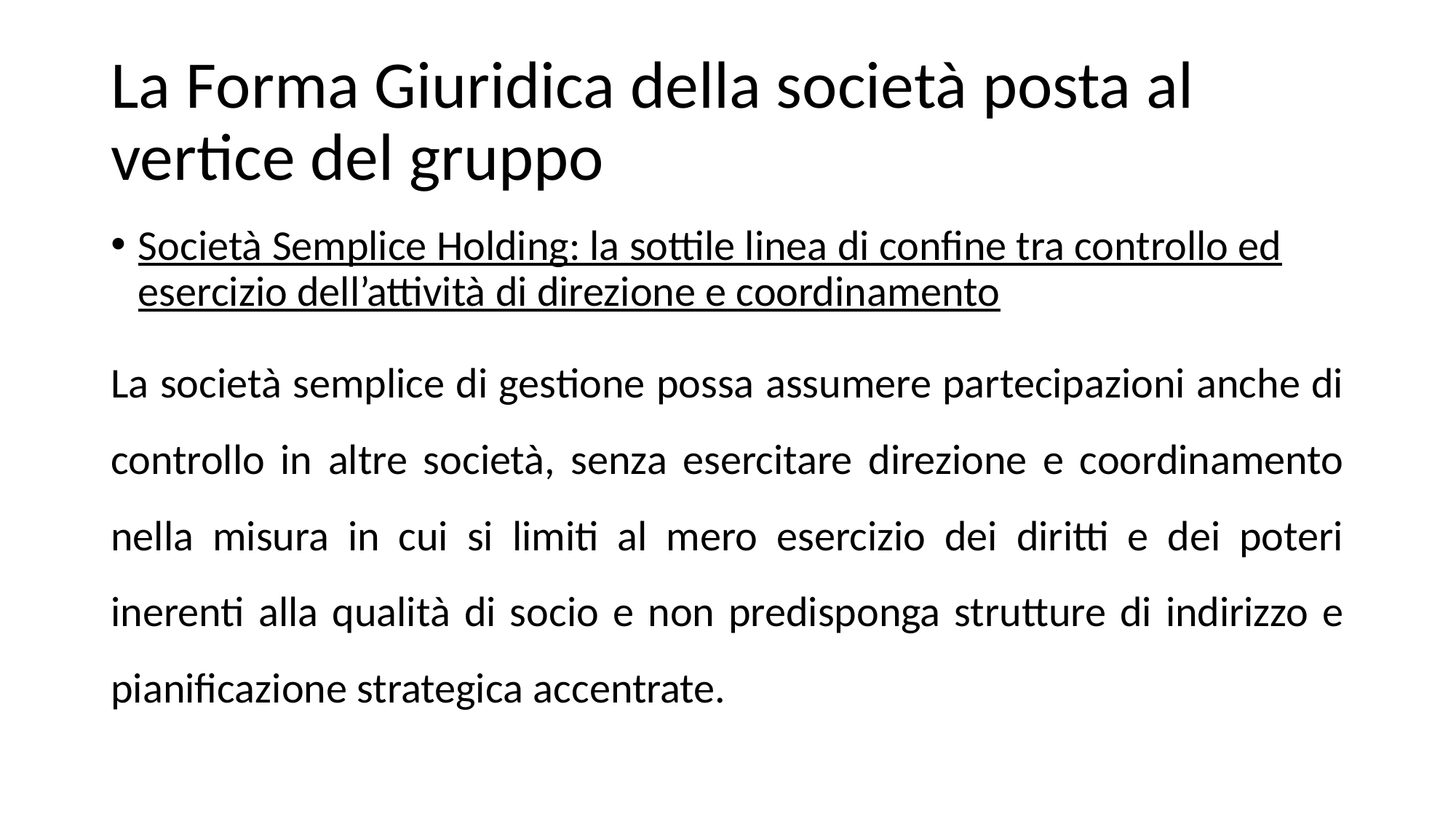

# La Forma Giuridica della società posta al vertice del gruppo
Società Semplice Holding: la sottile linea di confine tra controllo ed esercizio dell’attività di direzione e coordinamento
La società semplice di gestione possa assumere partecipazioni anche di controllo in altre società, senza esercitare direzione e coordinamento nella misura in cui si limiti al mero esercizio dei diritti e dei poteri inerenti alla qualità di socio e non predisponga strutture di indirizzo e pianificazione strategica accentrate.